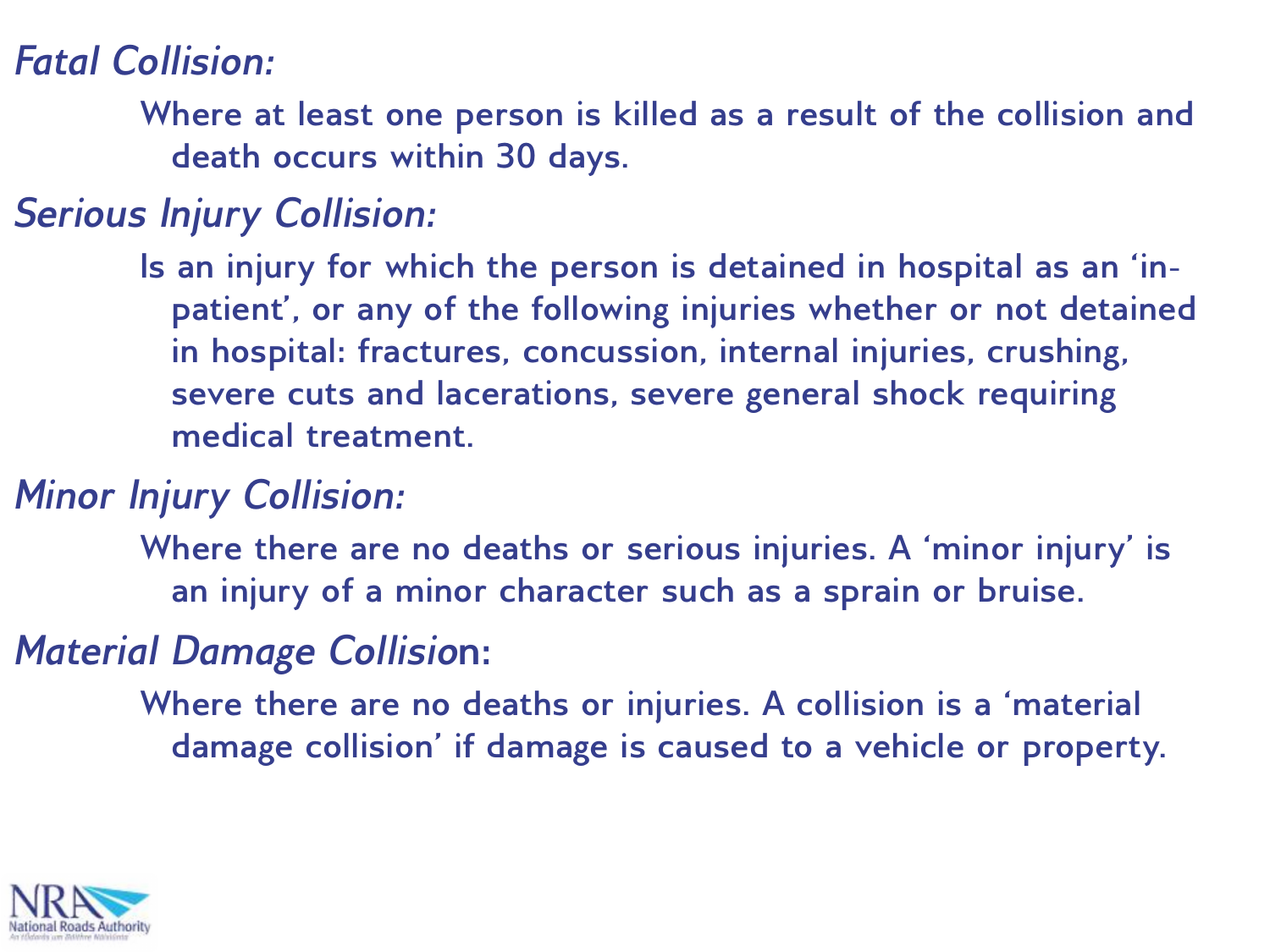

Fatal Collision:
Where at least one person is killed as a result of the collision and death occurs within 30 days.
Serious Injury Collision:
Is an injury for which the person is detained in hospital as an ‘in-patient’, or any of the following injuries whether or not detained in hospital: fractures, concussion, internal injuries, crushing, severe cuts and lacerations, severe general shock requiring medical treatment.
Minor Injury Collision:
Where there are no deaths or serious injuries. A ‘minor injury’ is an injury of a minor character such as a sprain or bruise.
Material Damage Collision:
Where there are no deaths or injuries. A collision is a ‘material damage collision’ if damage is caused to a vehicle or property.